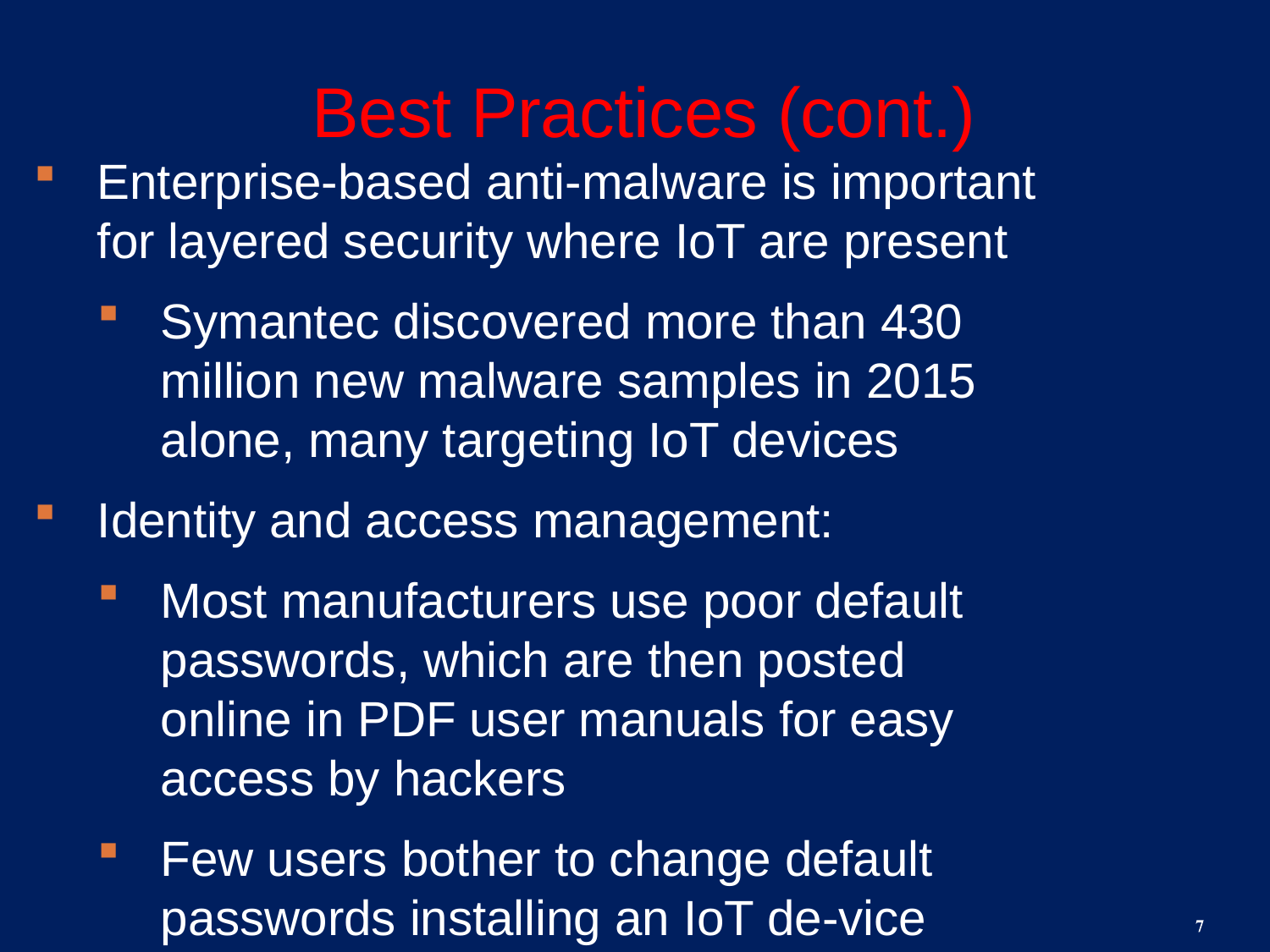

# Best Practices (cont.)
Enterprise-based anti-malware is important for layered security where IoT are present
Symantec discovered more than 430 million new malware samples in 2015 alone, many targeting IoT devices
Identity and access management:
Most manufacturers use poor default passwords, which are then posted online in PDF user manuals for easy access by hackers
Few users bother to change default passwords installing an IoT de-vice